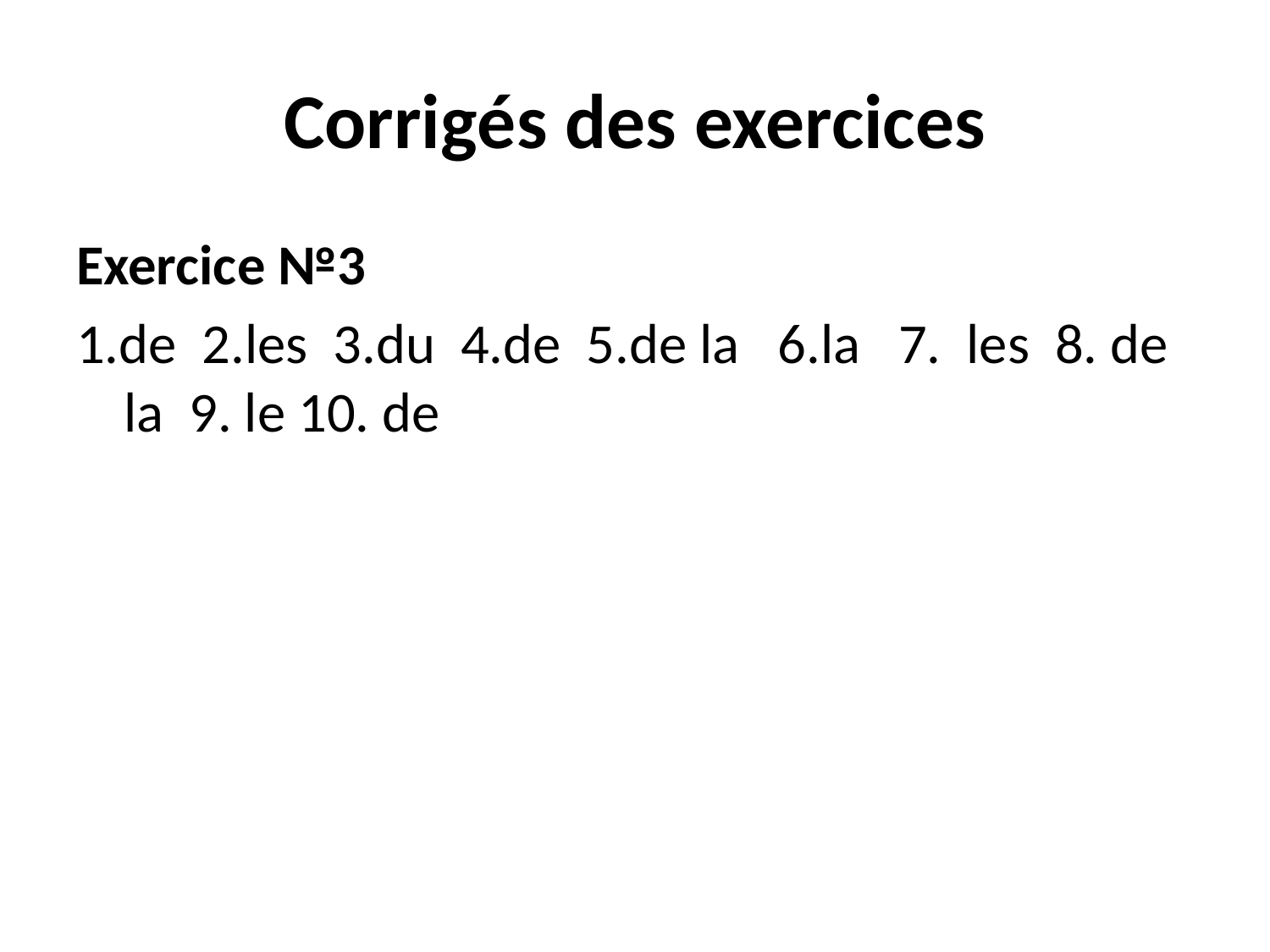

# Corrigés des exercices
Exercice №3
1.de  2.les  3.du  4.de  5.de la   6.la   7.  les  8. de la  9. le 10. de